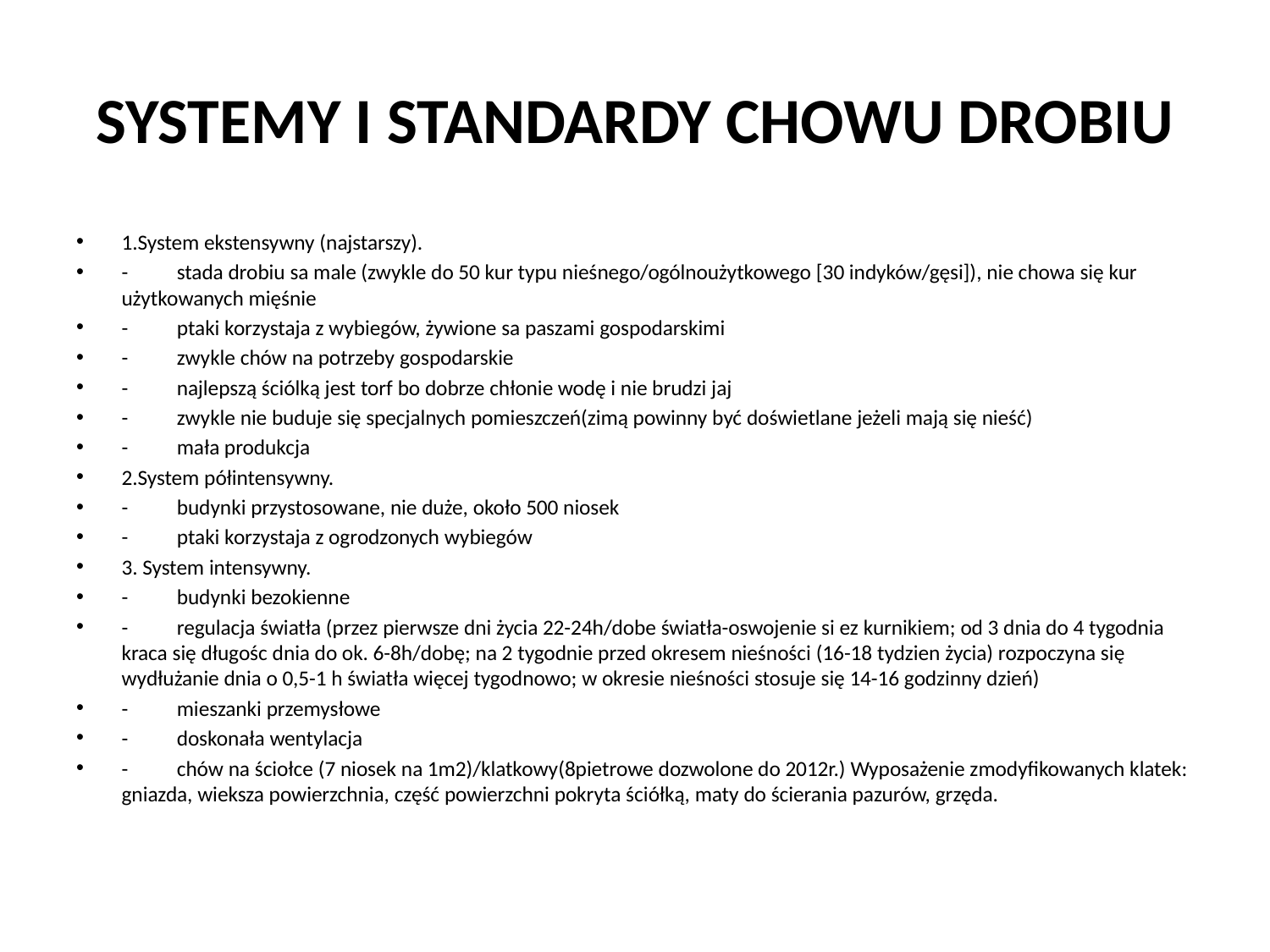

# SYSTEMY I STANDARDY CHOWU DROBIU
1.System ekstensywny (najstarszy).
-          stada drobiu sa male (zwykle do 50 kur typu nieśnego/ogólnoużytkowego [30 indyków/gęsi]), nie chowa się kur użytkowanych mięśnie
-          ptaki korzystaja z wybiegów, żywione sa paszami gospodarskimi
-          zwykle chów na potrzeby gospodarskie
-          najlepszą ściólką jest torf bo dobrze chłonie wodę i nie brudzi jaj
-          zwykle nie buduje się specjalnych pomieszczeń(zimą powinny być doświetlane jeżeli mają się nieść)
-          mała produkcja
2.System półintensywny.
-          budynki przystosowane, nie duże, około 500 niosek
-          ptaki korzystaja z ogrodzonych wybiegów
3. System intensywny.
-          budynki bezokienne
-          regulacja światła (przez pierwsze dni życia 22-24h/dobe światła-oswojenie si ez kurnikiem; od 3 dnia do 4 tygodnia kraca się długośc dnia do ok. 6-8h/dobę; na 2 tygodnie przed okresem nieśności (16-18 tydzien życia) rozpoczyna się wydłużanie dnia o 0,5-1 h światła więcej tygodnowo; w okresie nieśności stosuje się 14-16 godzinny dzień)
-          mieszanki przemysłowe
-          doskonała wentylacja
-          chów na ściołce (7 niosek na 1m2)/klatkowy(8pietrowe dozwolone do 2012r.) Wyposażenie zmodyfikowanych klatek: gniazda, wieksza powierzchnia, część powierzchni pokryta ściółką, maty do ścierania pazurów, grzęda.